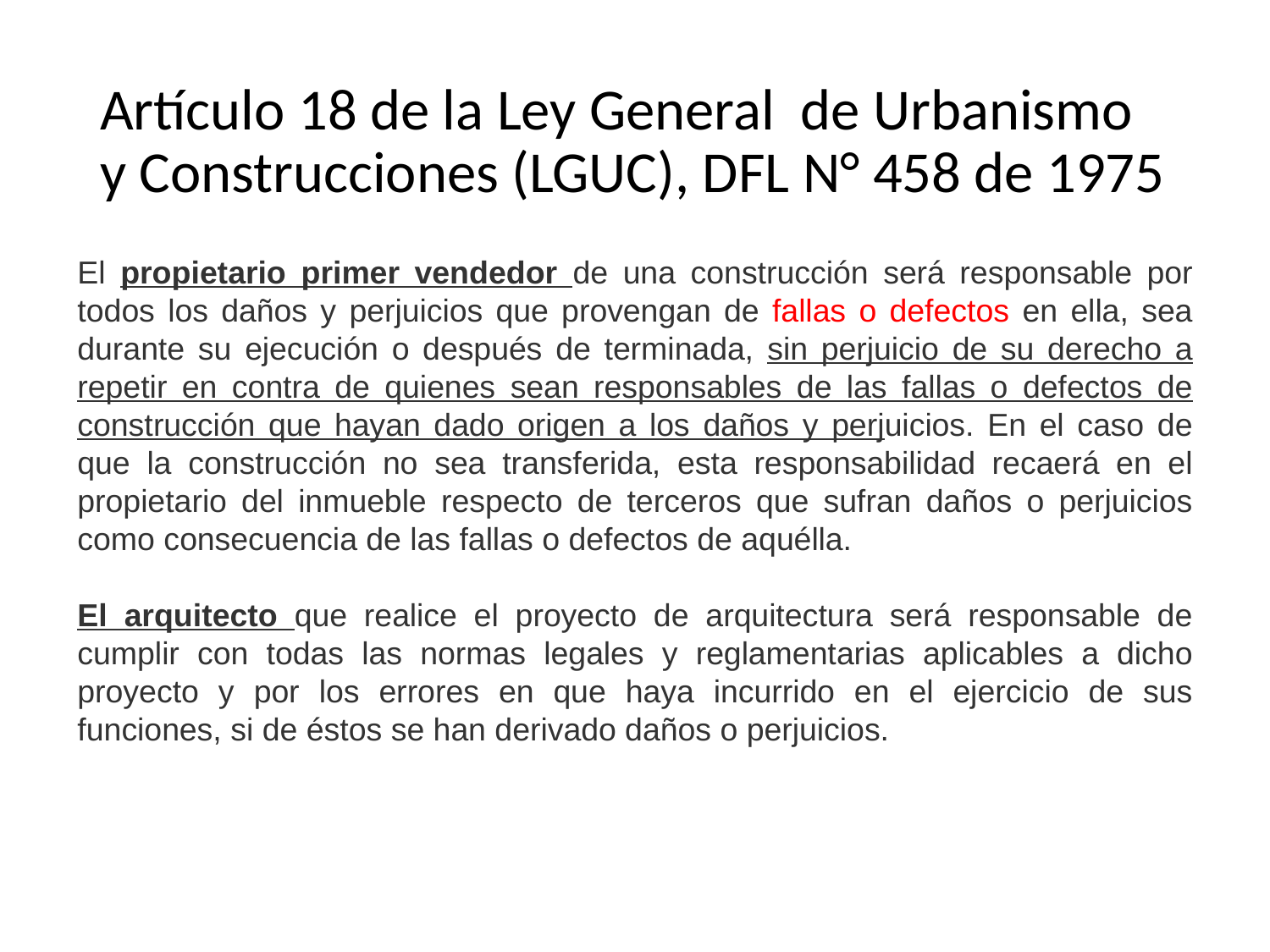

# Artículo 18 de la Ley General  de Urbanismo y Construcciones (LGUC), DFL N° 458 de 1975
El propietario primer vendedor de una construcción será responsable por todos los daños y perjuicios que provengan de fallas o defectos en ella, sea durante su ejecución o después de terminada, sin perjuicio de su derecho a repetir en contra de quienes sean responsables de las fallas o defectos de construcción que hayan dado origen a los daños y perjuicios. En el caso de que la construcción no sea transferida, esta responsabilidad recaerá en el propietario del inmueble respecto de terceros que sufran daños o perjuicios como consecuencia de las fallas o defectos de aquélla.

El arquitecto que realice el proyecto de arquitectura será responsable de cumplir con todas las normas legales y reglamentarias aplicables a dicho proyecto y por los errores en que haya incurrido en el ejercicio de sus funciones, si de éstos se han derivado daños o perjuicios.